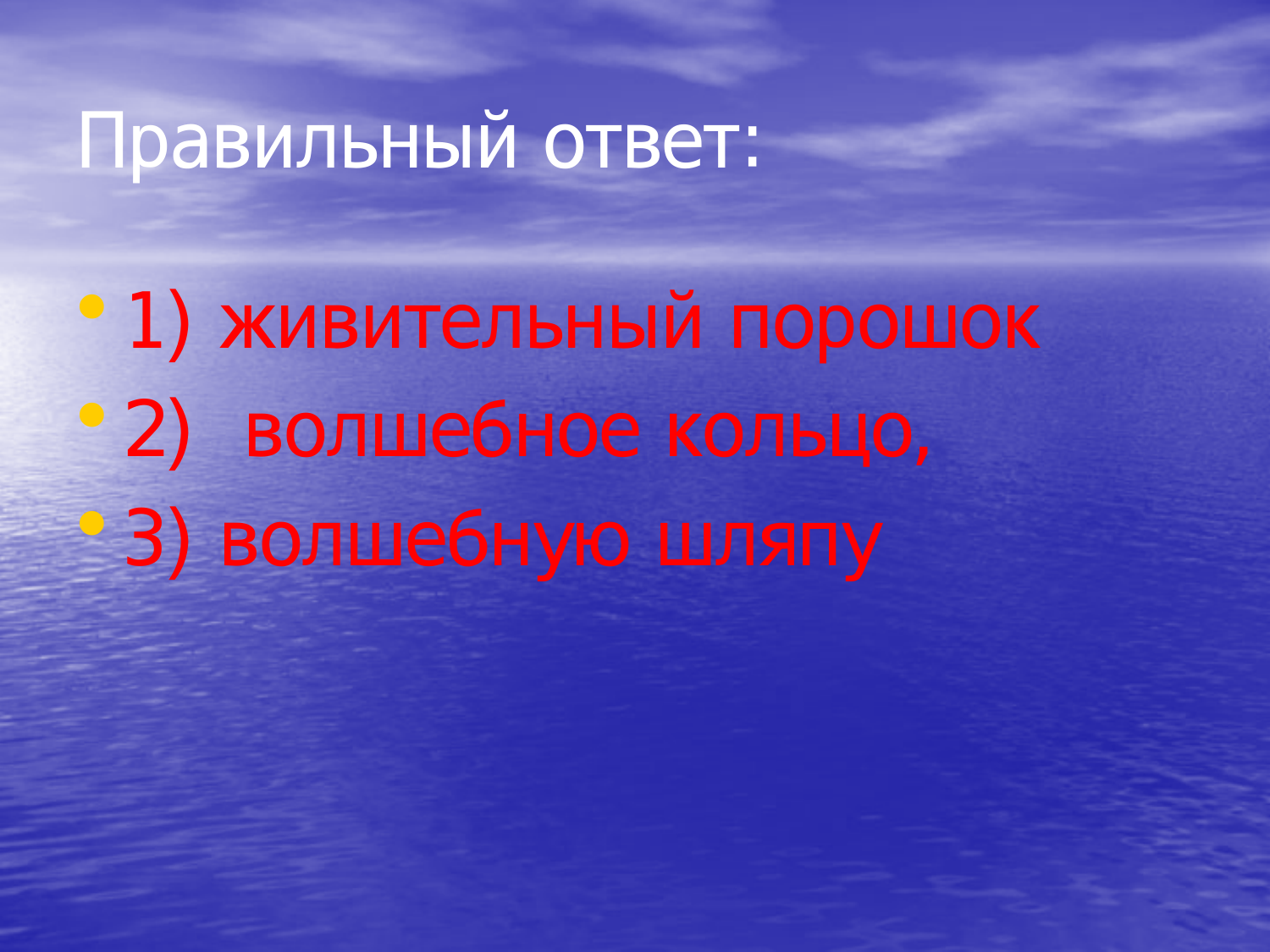

# Правильный ответ:
1) живительный порошок
2)  волшебное кольцо,
3) волшебную шляпу